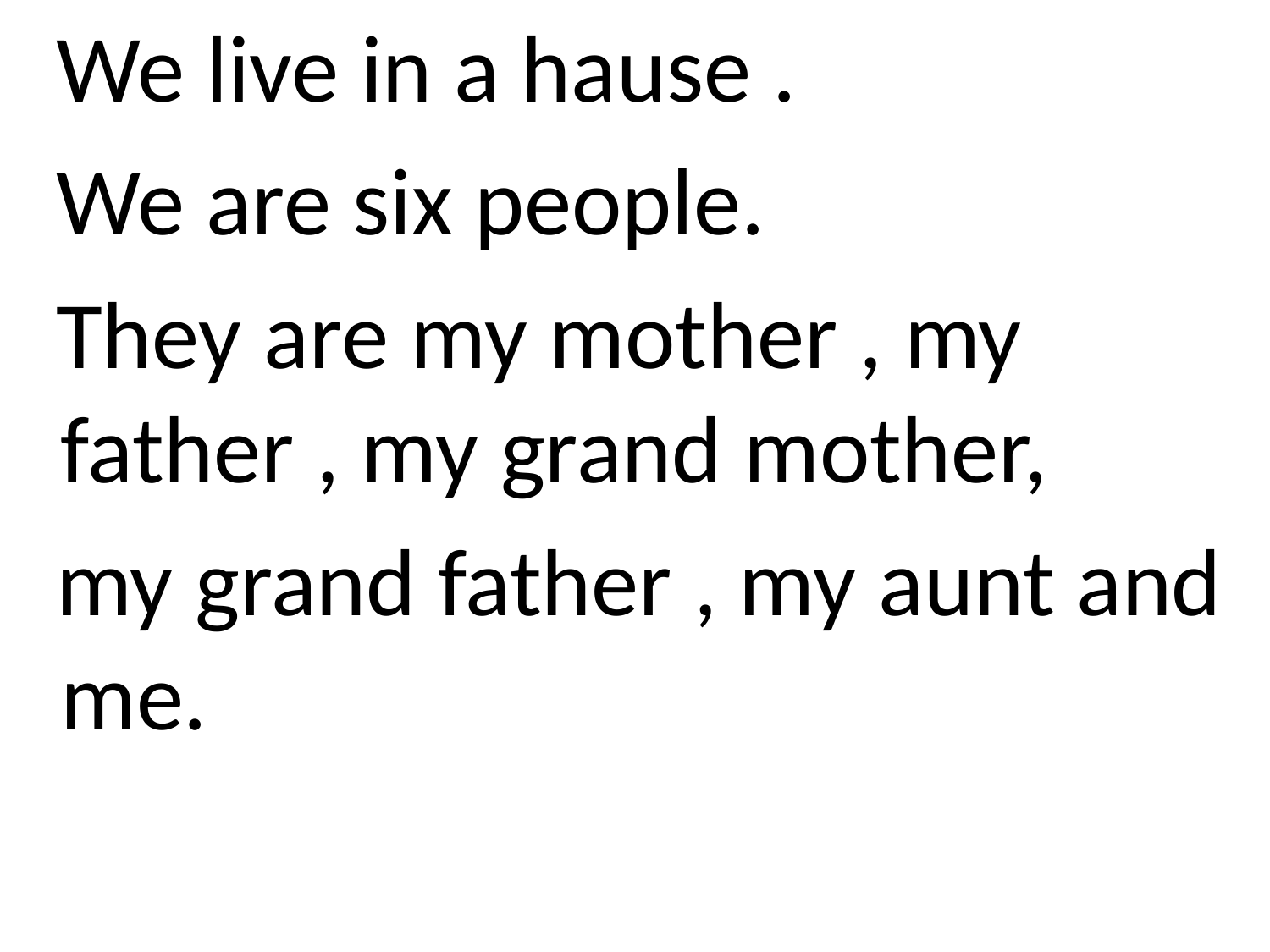

We live in a hause .
  We are six people.
  They are my mother , my father , my grand mother,
  my grand father , my aunt and me.